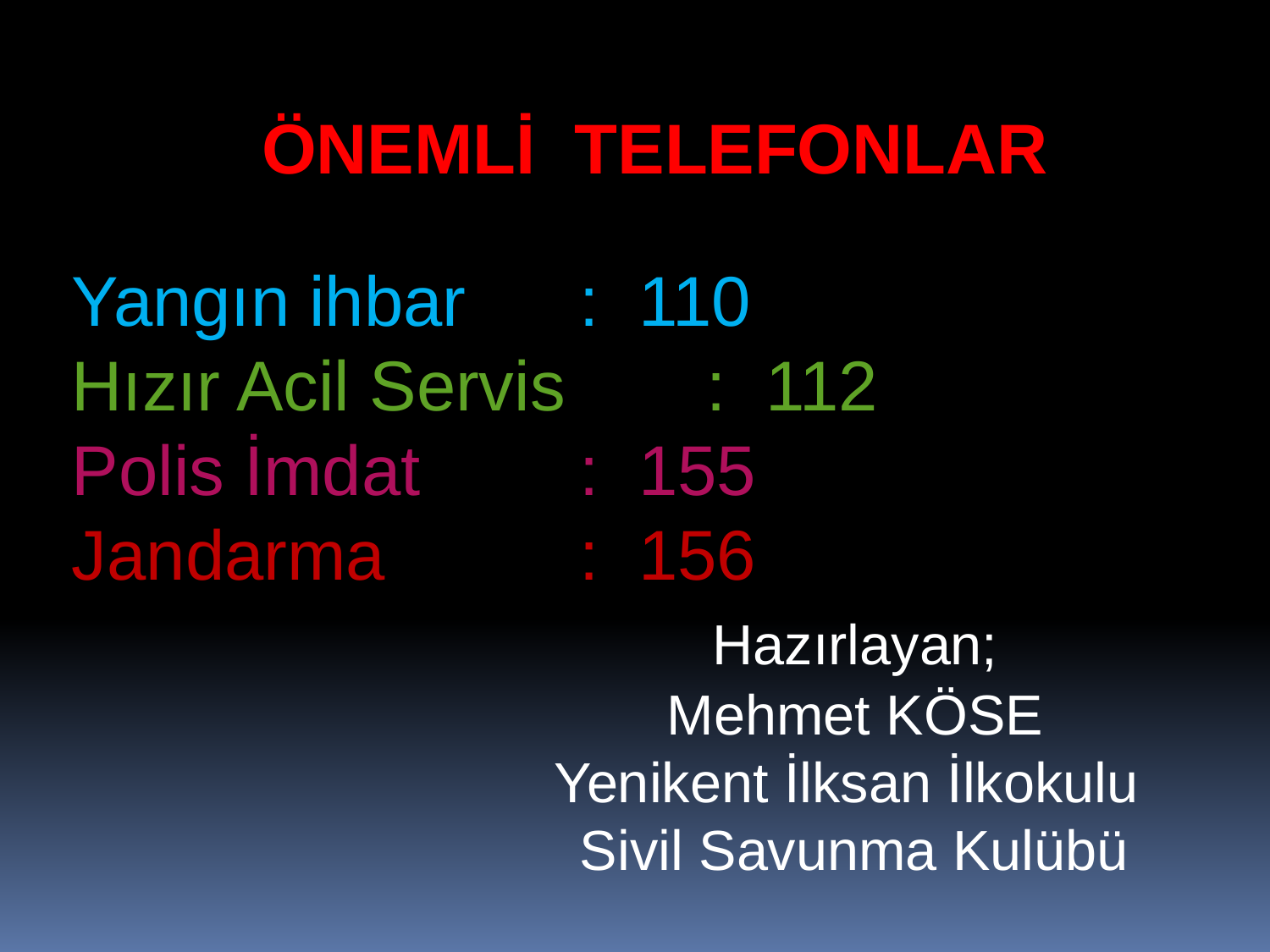

ÖNEMLİ  TELEFONLAR

Yangın ihbar 	:  110
Hızır Acil Servis 	:  112
Polis İmdat		:  155
Jandarma 		:  156
			Hazırlayan;
			Mehmet KÖSE
		       Yenikent İlksan İlkokulu
		        Sivil Savunma Kulübü